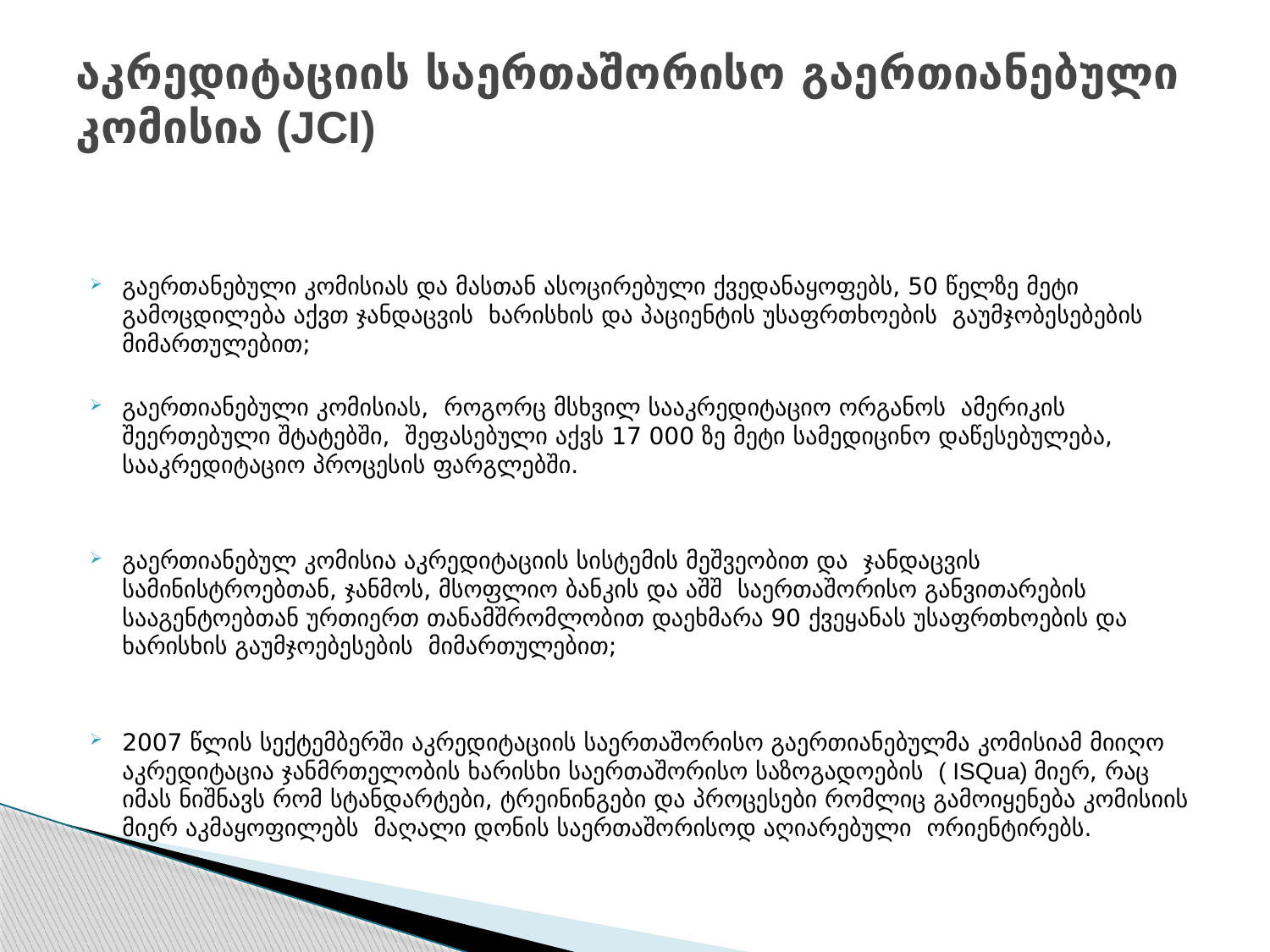

# აკრედიტაციის საერთაშორისო გაერთიანებული კომისია (JCI)

გაერთანებული კომისიას და მასთან ასოცირებული ქვედანაყოფებს, 50 წელზე მეტი გამოცდილება აქვთ ჯანდაცვის  ხარისხის და პაციენტის უსაფრთხოების  გაუმჯობესებების მიმართულებით;

გაერთიანებული კომისიას,  როგორც მსხვილ სააკრედიტაციო ორგანოს  ამერიკის შეერთებული შტატებში,  შეფასებული აქვს 17 000 ზე მეტი სამედიცინო დაწესებულება, სააკრედიტაციო პროცესის ფარგლებში.

გაერთიანებულ კომისია აკრედიტაციის სისტემის მეშვეობით და  ჯანდაცვის სამინისტროებთან, ჯანმოს, მსოფლიო ბანკის და აშშ  საერთაშორისო განვითარების სააგენტოებთან ურთიერთ თანამშრომლობით დაეხმარა 90 ქვეყანას უსაფრთხოების და ხარისხის გაუმჯოებესების  მიმართულებით;

2007 წლის სექტემბერში აკრედიტაციის საერთაშორისო გაერთიანებულმა კომისიამ მიიღო აკრედიტაცია ჯანმრთელობის ხარისხი საერთაშორისო საზოგადოების  ( ISQua) მიერ, რაც იმას ნიშნავს რომ სტანდარტები, ტრეინინგები და პროცესები რომლიც გამოიყენება კომისიის მიერ აკმაყოფილებს  მაღალი დონის საერთაშორისოდ აღიარებული  ორიენტირებს.